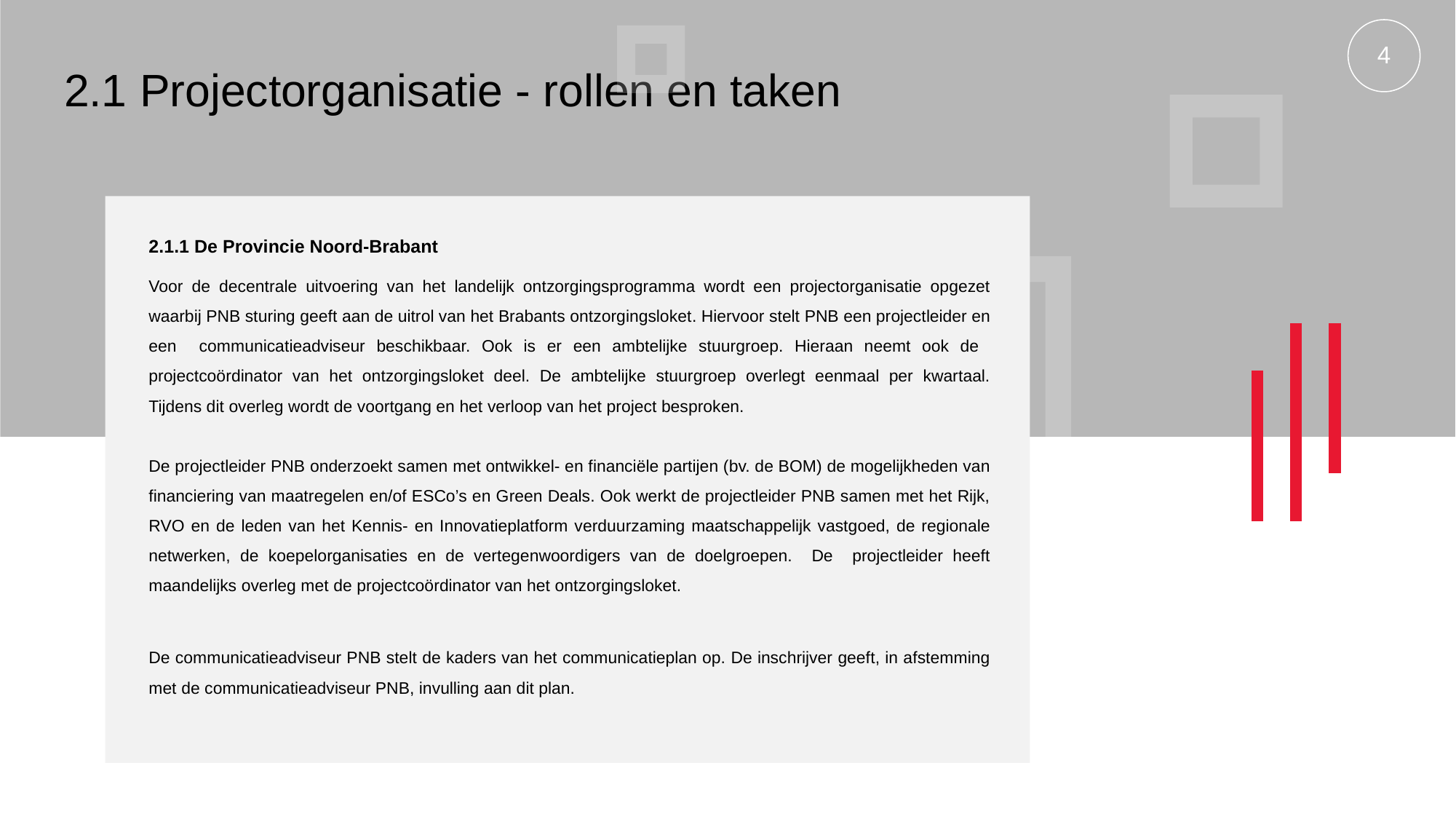

4

2.1 Projectorganisatie - rollen en taken

2.1.1 De Provincie Noord-Brabant
Voor de decentrale uitvoering van het landelijk ontzorgingsprogramma wordt een projectorganisatie opgezet waarbij PNB sturing geeft aan de uitrol van het Brabants ontzorgingsloket. Hiervoor stelt PNB een projectleider en een  communicatieadviseur beschikbaar. Ook is er een ambtelijke stuurgroep. Hieraan neemt ook de  projectcoördinator van het ontzorgingsloket deel. De ambtelijke stuurgroep overlegt eenmaal per kwartaal. Tijdens dit overleg wordt de voortgang en het verloop van het project besproken.

De projectleider PNB onderzoekt samen met ontwikkel- en financiële partijen (bv. de BOM) de mogelijkheden van financiering van maatregelen en/of ESCo’s en Green Deals. Ook werkt de projectleider PNB samen met het Rijk, RVO en de leden van het Kennis- en Innovatieplatform verduurzaming maatschappelijk vastgoed, de regionale netwerken, de koepelorganisaties en de vertegenwoordigers van de doelgroepen.  De  projectleider heeft maandelijks overleg met de projectcoördinator van het ontzorgingsloket.

De communicatieadviseur PNB stelt de kaders van het communicatieplan op. De inschrijver geeft, in afstemming met de communicatieadviseur PNB, invulling aan dit plan.